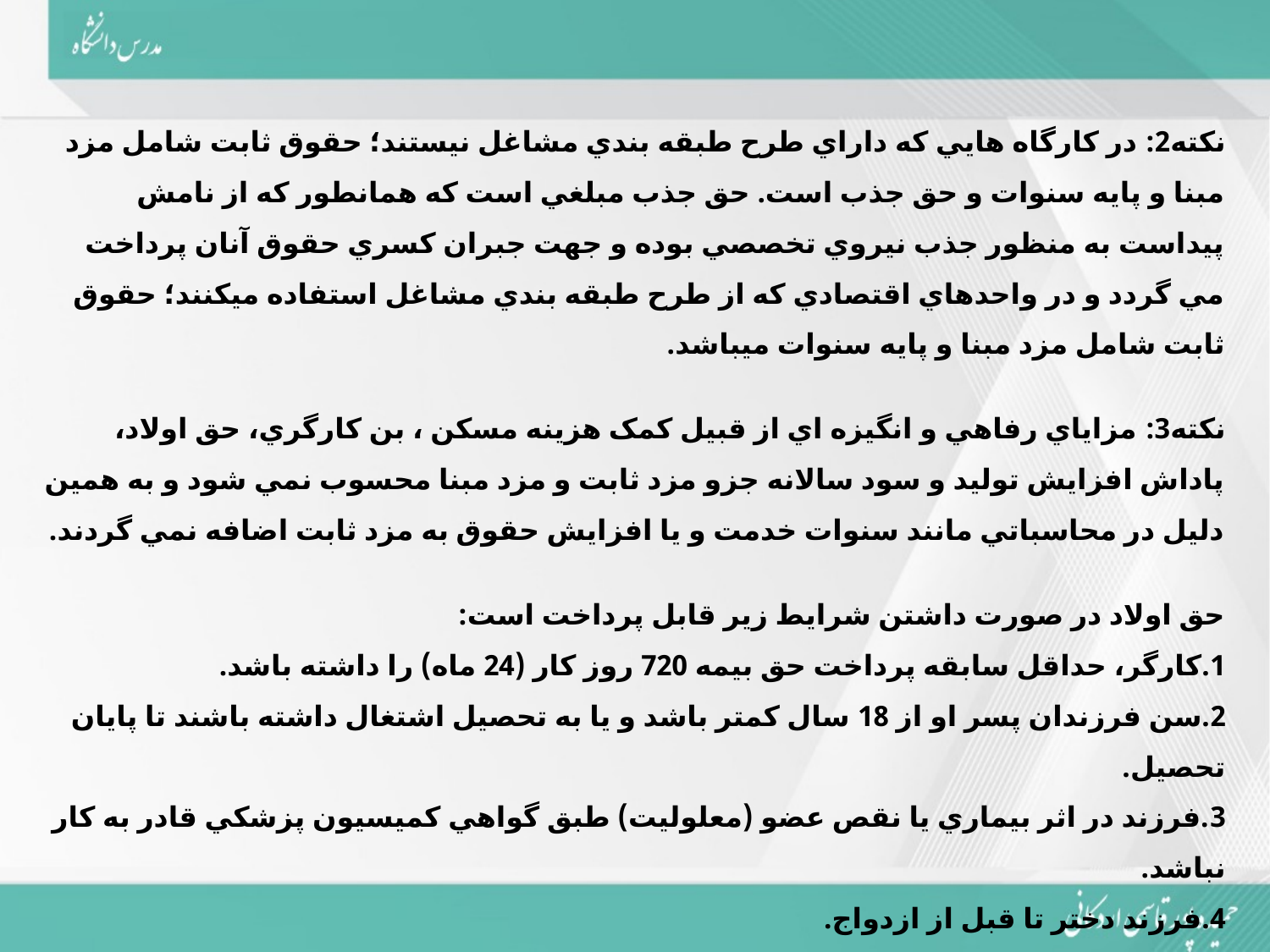

نکته2: در کارگاه هايي که داراي طرح طبقه بندي مشاغل نيستند؛ حقوق ثابت شامل مزد مبنا و پايه سنوات و حق جذب است. حق جذب مبلغي است که همانطور که از نامش پيداست به منظور جذب نيروي تخصصي بوده و جهت جبران کسري حقوق آنان پرداخت مي گردد و در واحدهاي اقتصادي که از طرح طبقه بندي مشاغل استفاده مي­کنند؛ حقوق ثابت شامل مزد مبنا و پايه سنوات مي­باشد.

نکته3: مزاياي رفاهي و انگيزه اي از قبيل کمک هزينه مسکن ، بن کارگري، حق اولاد، پاداش افزايش توليد و سود سالانه جزو مزد ثابت و مزد مبنا محسوب نمي شود و به همين دليل در محاسباتي مانند سنوات خدمت و يا افزايش حقوق به مزد ثابت اضافه نمي گردند.

حق اولاد در صورت داشتن شرايط زير قابل پرداخت است:
1.کارگر، حداقل سابقه پرداخت حق بيمه 720 روز کار (24 ماه) را داشته باشد.
2.سن فرزندان پسر او از 18 سال کمتر باشد و يا به تحصيل اشتغال داشته باشند تا پايان تحصيل.
3.فرزند در اثر بيماري يا نقص عضو (معلوليت) طبق گواهي کميسيون پزشکي قادر به کار نباشد.
4.فرزند دختر تا قبل از ازدواج.
مبلغ حق اولاد براي هر فرزند معادل 3 برابر حداقل مزد روزانه خواهد بود.(اين مبلغ بابت هر تعداد فرزند قابل پرداخت است.)
#